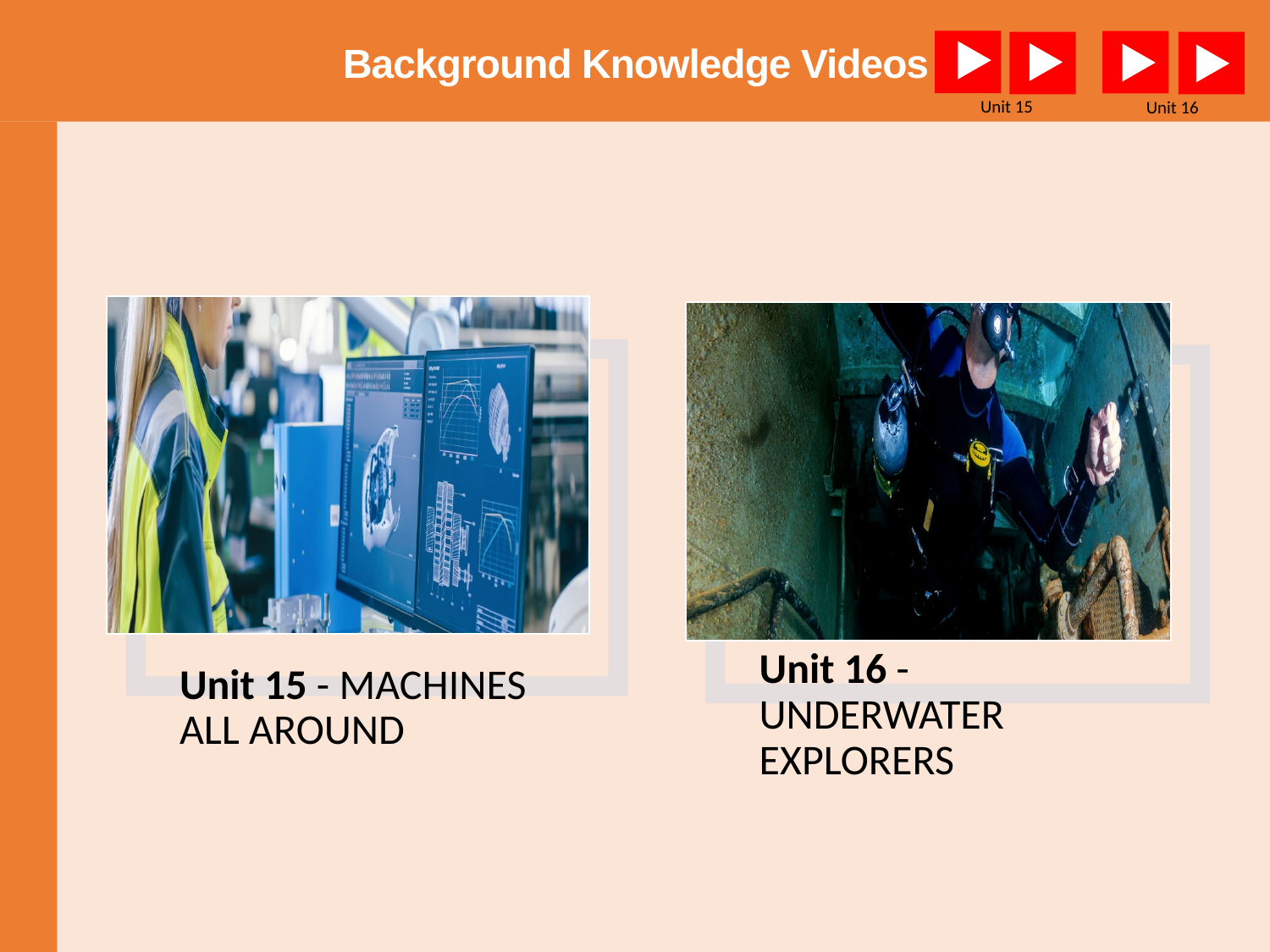

Unit 15
Unit 16
Background Knowledge Videos

Unit 15 - MACHINES ALL AROUND

Unit 16 - UNDERWATER EXPLORERS